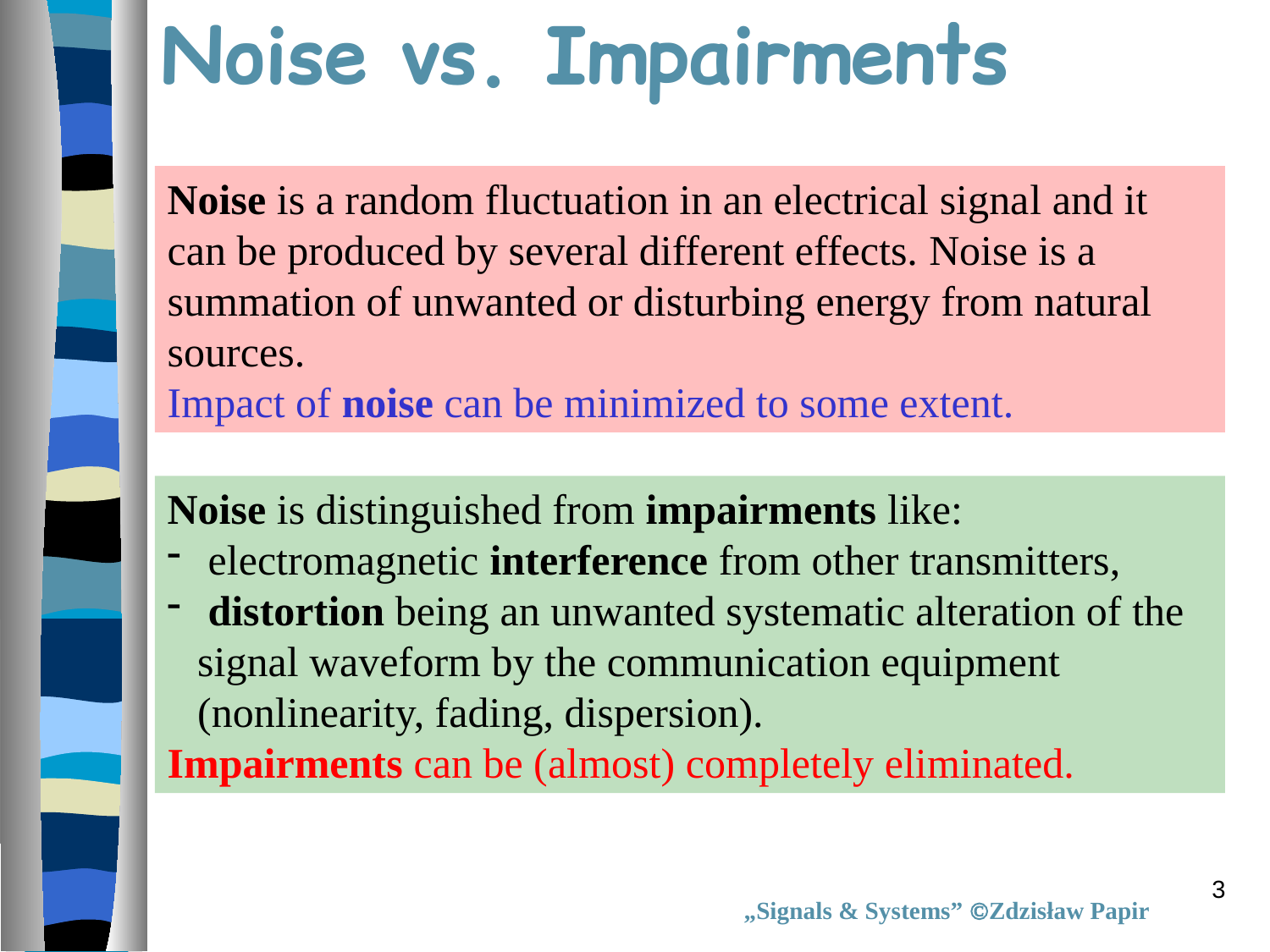

Noise vs. Impairments
Noise is a random fluctuation in an electrical signal and it can be produced by several different effects. Noise is a summation of unwanted or disturbing energy from natural sources.
Impact of noise can be minimized to some extent.
Noise is distinguished from impairments like:
 electromagnetic interference from other transmitters,
 distortion being an unwanted systematic alteration of the signal waveform by the communication equipment (nonlinearity, fading, dispersion).
Impairments can be (almost) completely eliminated.
3
„Signals & Systems” ©Zdzisław Papir